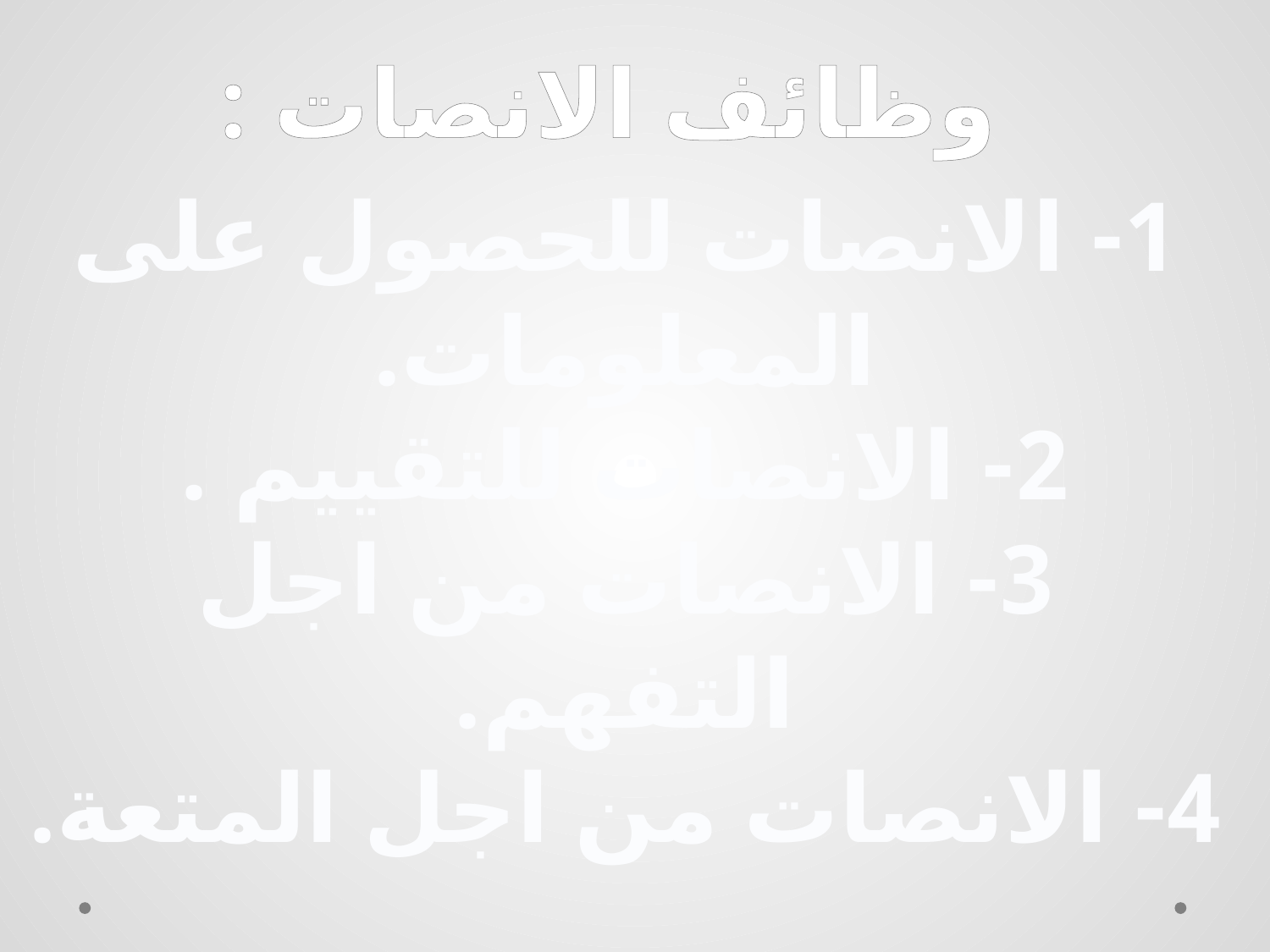

وظائف الانصات :
1- الانصات للحصول على المعلومات.
2- الانصات للتقييم .
3- الانصات من اجل التفهم.
4- الانصات من اجل المتعة.